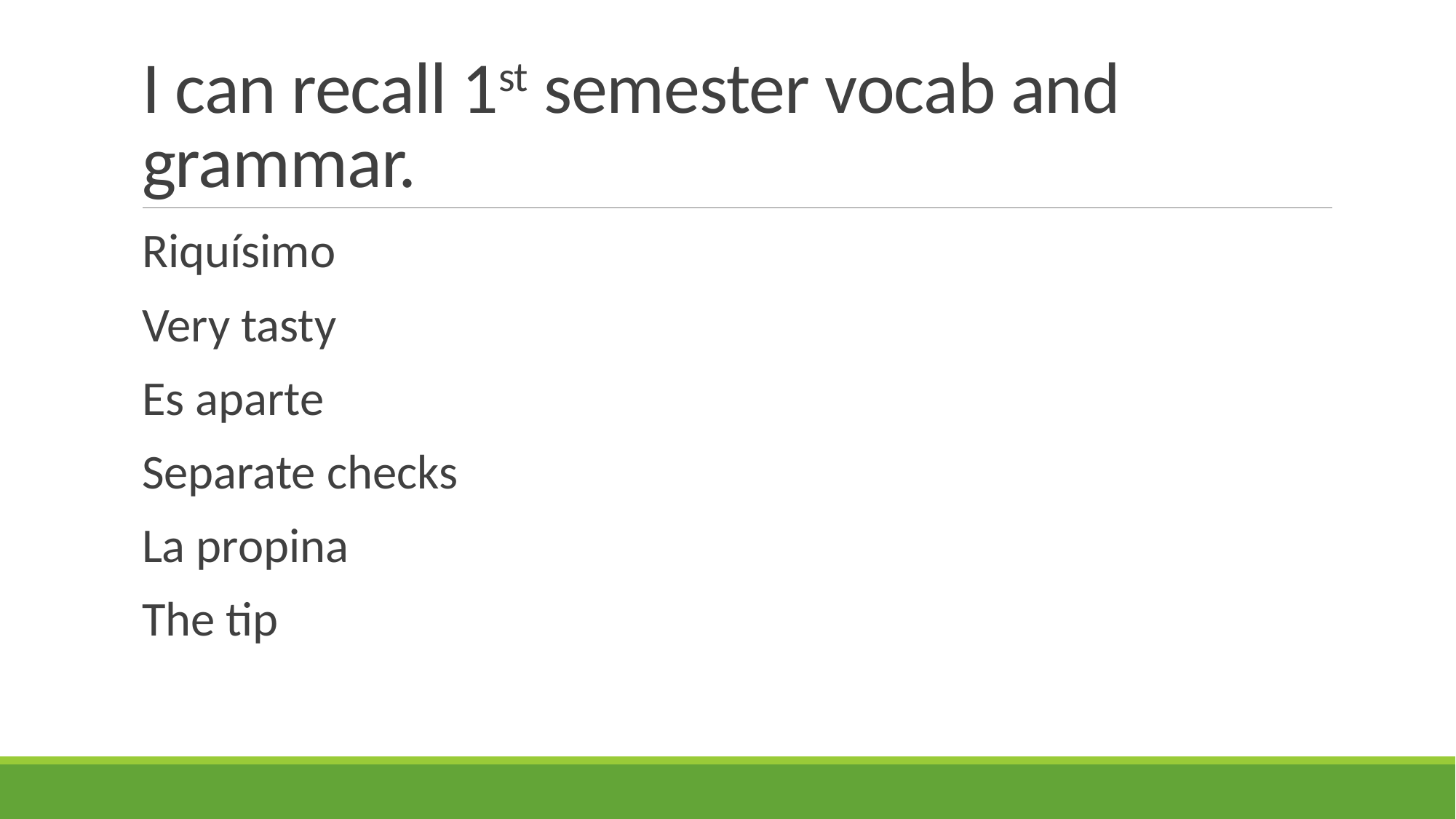

# I can recall 1st semester vocab and grammar.
Riquísimo
Very tasty
Es aparte
Separate checks
La propina
The tip